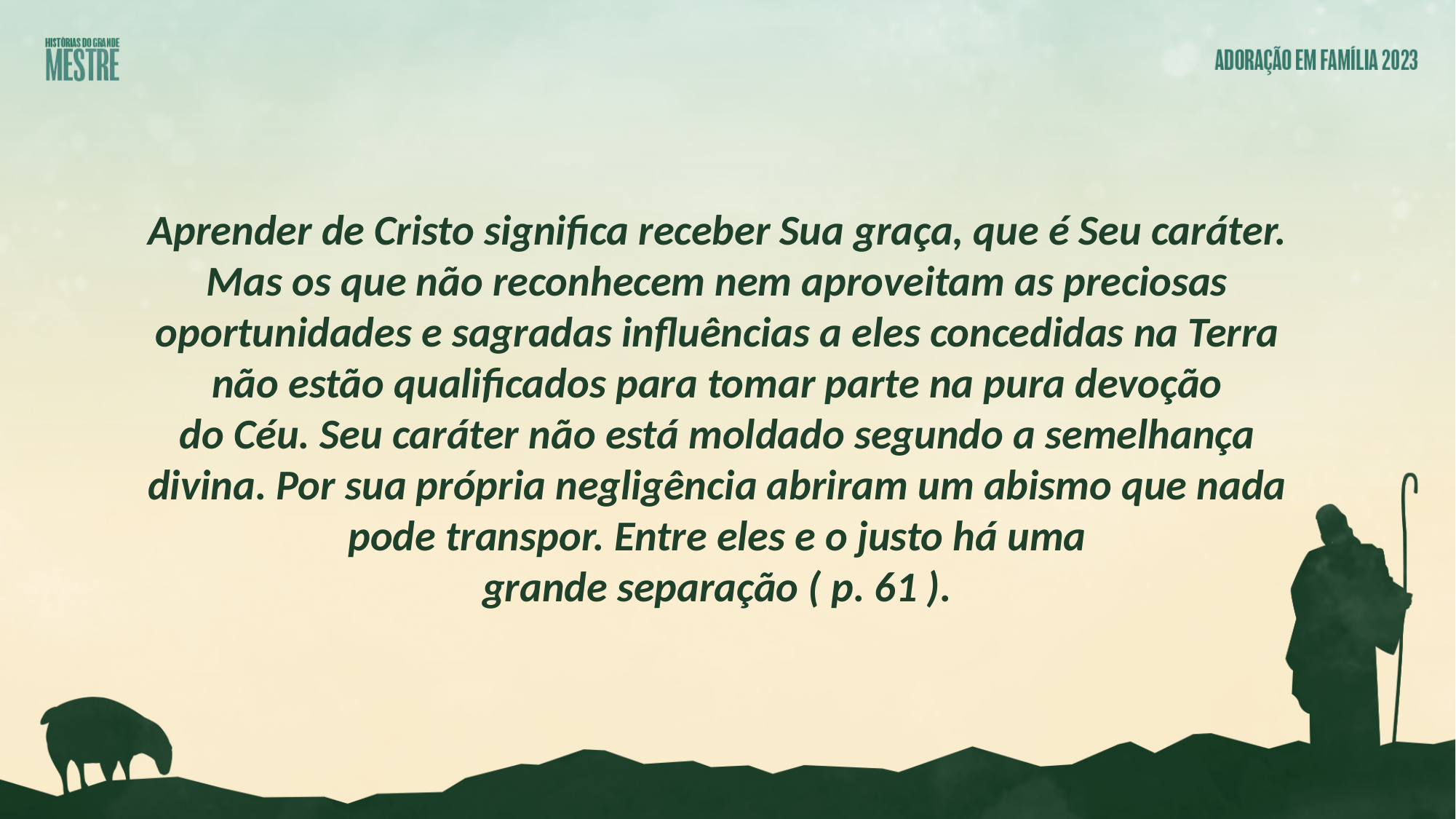

Aprender de Cristo significa receber Sua graça, que é Seu caráter. Mas os que não reconhecem nem aproveitam as preciosas oportunidades e sagradas influências a eles concedidas na Terra não estão qualificados para tomar parte na pura devoção
do Céu. Seu caráter não está moldado segundo a semelhança divina. Por sua própria negligência abriram um abismo que nada pode transpor. Entre eles e o justo há uma
grande separação ( p. 61 ).